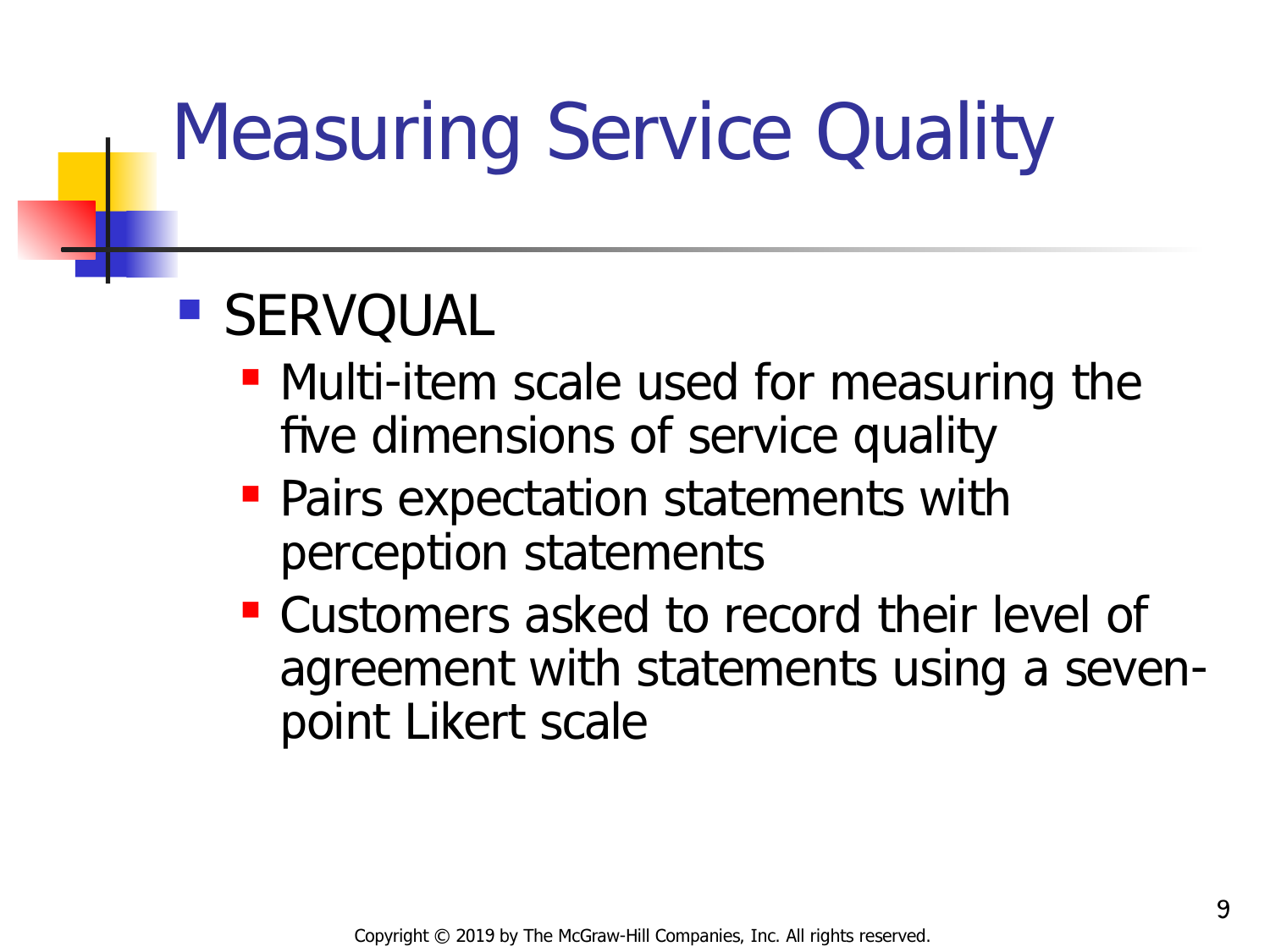

# Measuring Service Quality
SERVQUAL
Multi-item scale used for measuring the five dimensions of service quality
Pairs expectation statements with perception statements
Customers asked to record their level of agreement with statements using a seven-point Likert scale
9
Copyright © 2019 by The McGraw-Hill Companies, Inc. All rights reserved.